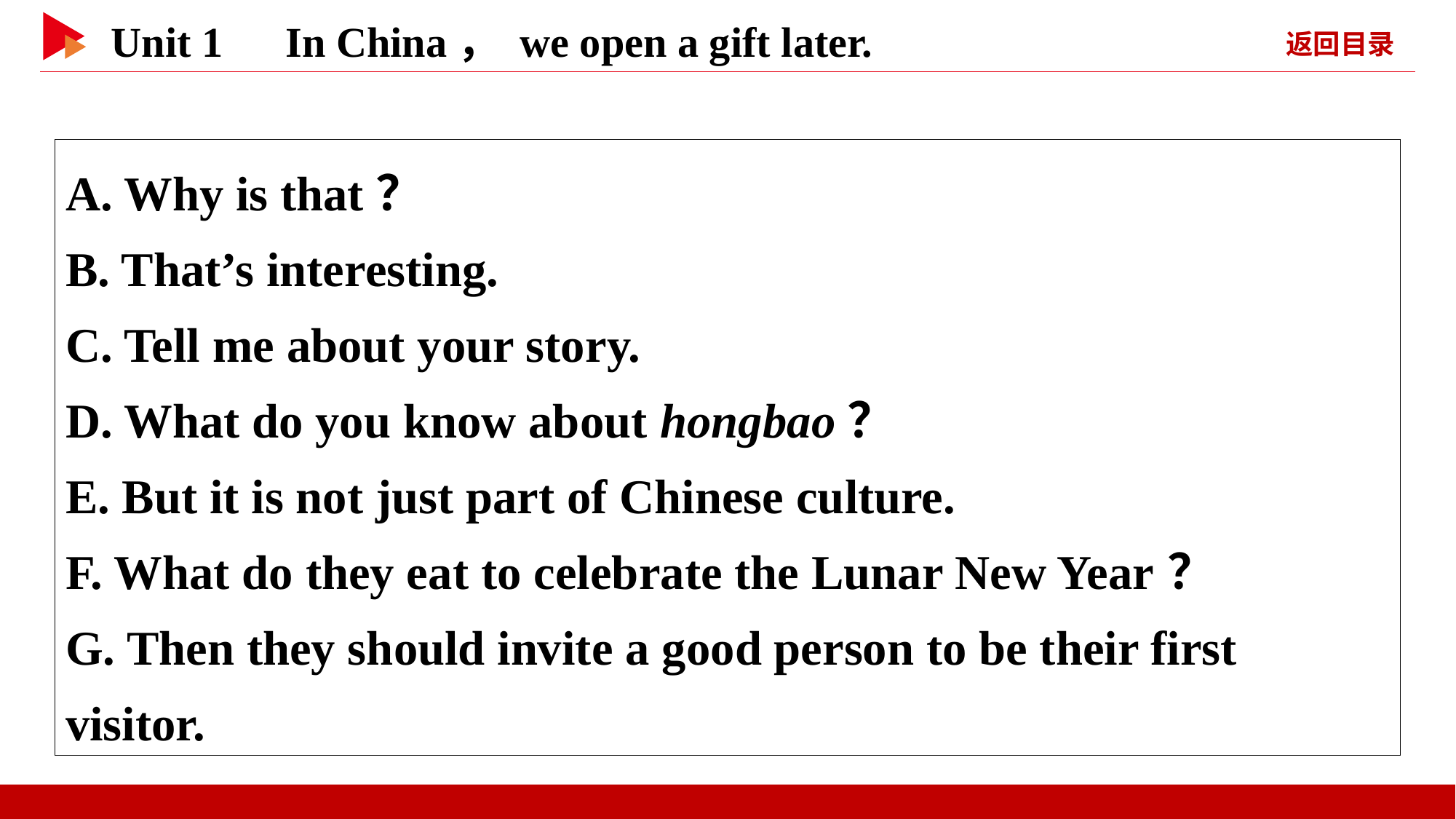

A. Why is that？
B. That’s interesting.
C. Tell me about your story.
D. What do you know about hongbao？
E. But it is not just part of Chinese culture.
F. What do they eat to celebrate the Lunar New Year？
G. Then they should invite a good person to be their first visitor.